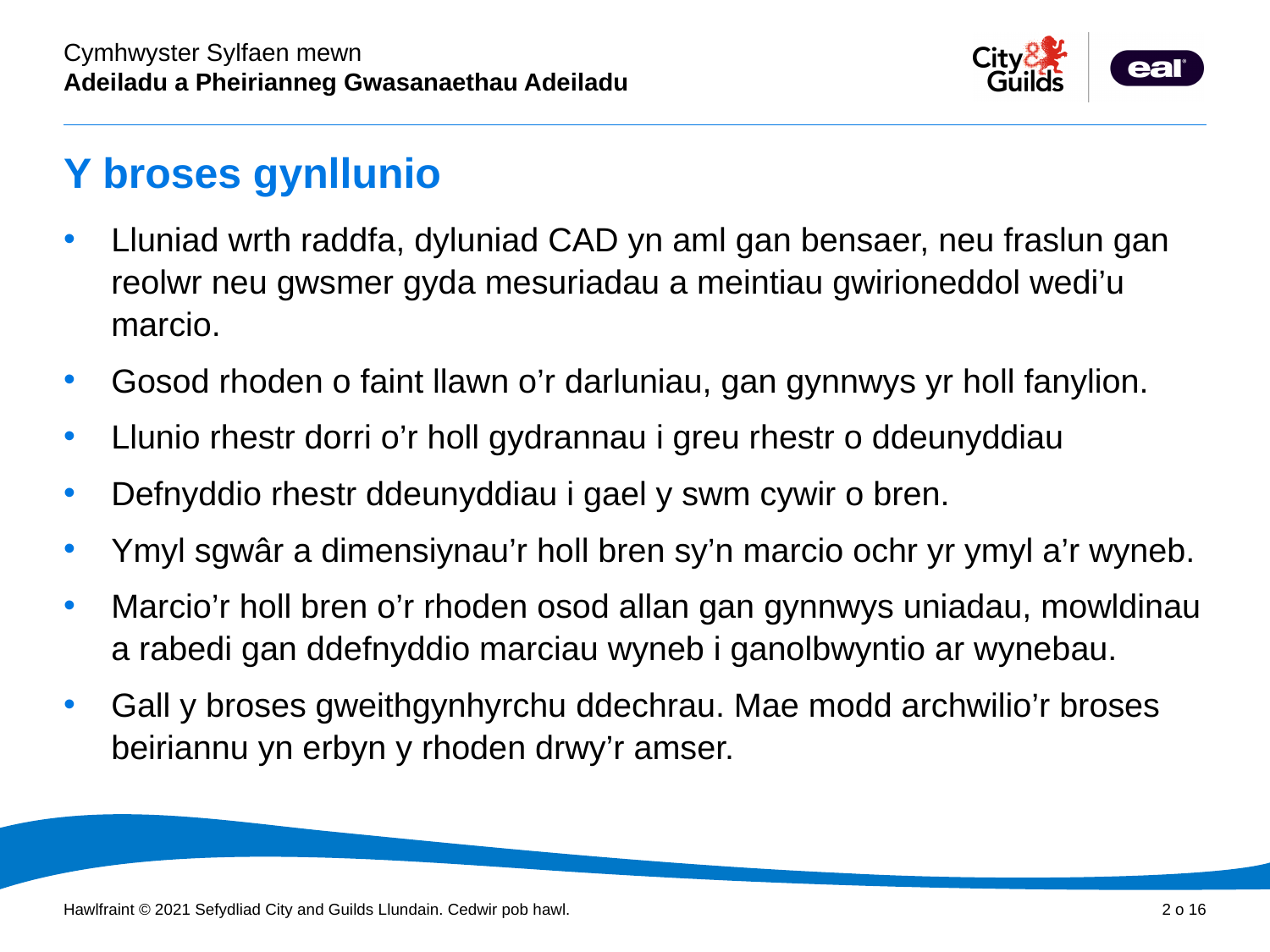

# Y broses gynllunio
Lluniad wrth raddfa, dyluniad CAD yn aml gan bensaer, neu fraslun gan reolwr neu gwsmer gyda mesuriadau a meintiau gwirioneddol wedi’u marcio.
Gosod rhoden o faint llawn o’r darluniau, gan gynnwys yr holl fanylion.
Llunio rhestr dorri o’r holl gydrannau i greu rhestr o ddeunyddiau
Defnyddio rhestr ddeunyddiau i gael y swm cywir o bren.
Ymyl sgwâr a dimensiynau’r holl bren sy’n marcio ochr yr ymyl a’r wyneb.
Marcio’r holl bren o’r rhoden osod allan gan gynnwys uniadau, mowldinau a rabedi gan ddefnyddio marciau wyneb i ganolbwyntio ar wynebau.
Gall y broses gweithgynhyrchu ddechrau. Mae modd archwilio’r broses beiriannu yn erbyn y rhoden drwy’r amser.